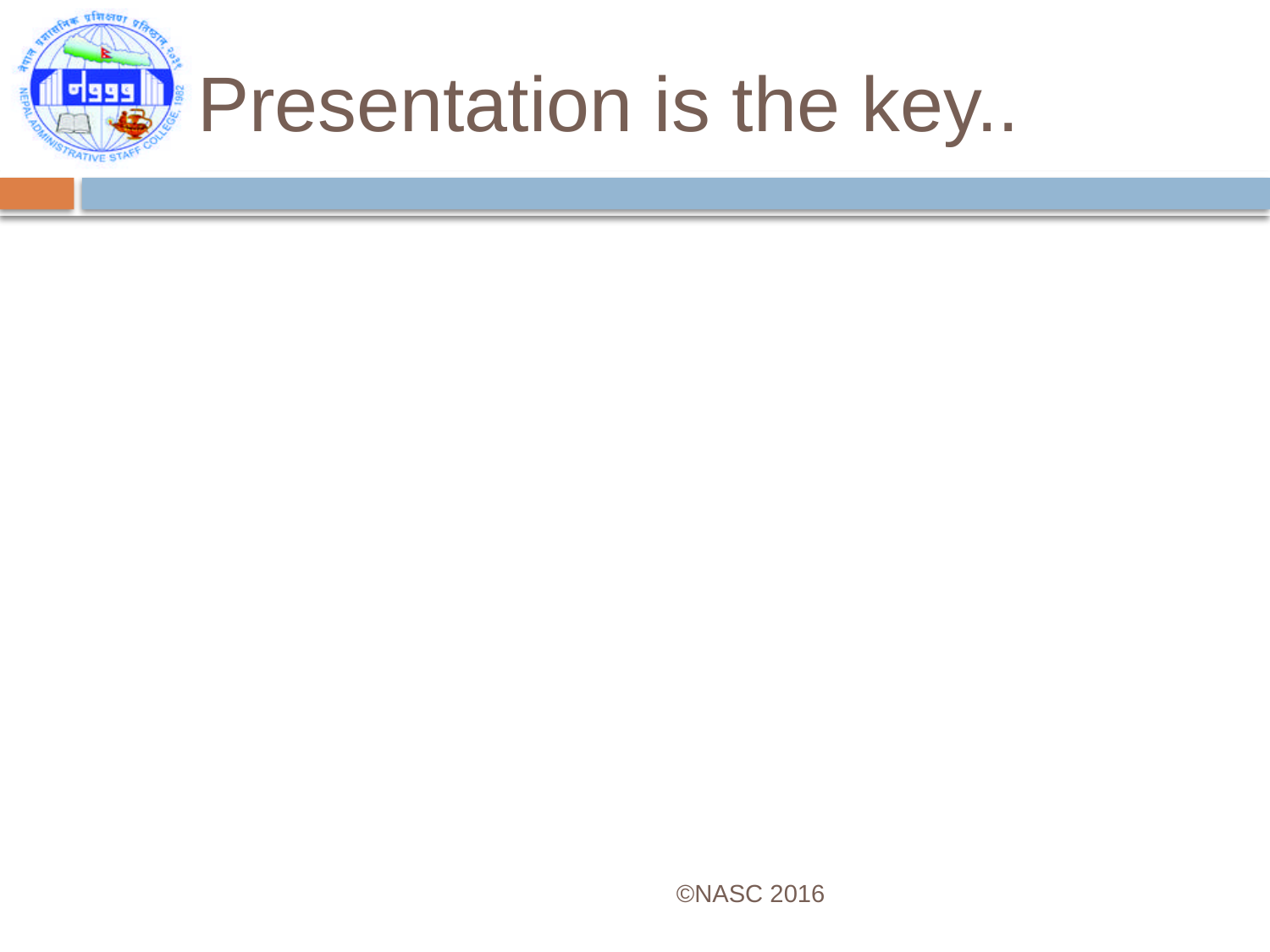

# Presentation is the key..

©NASC 2016